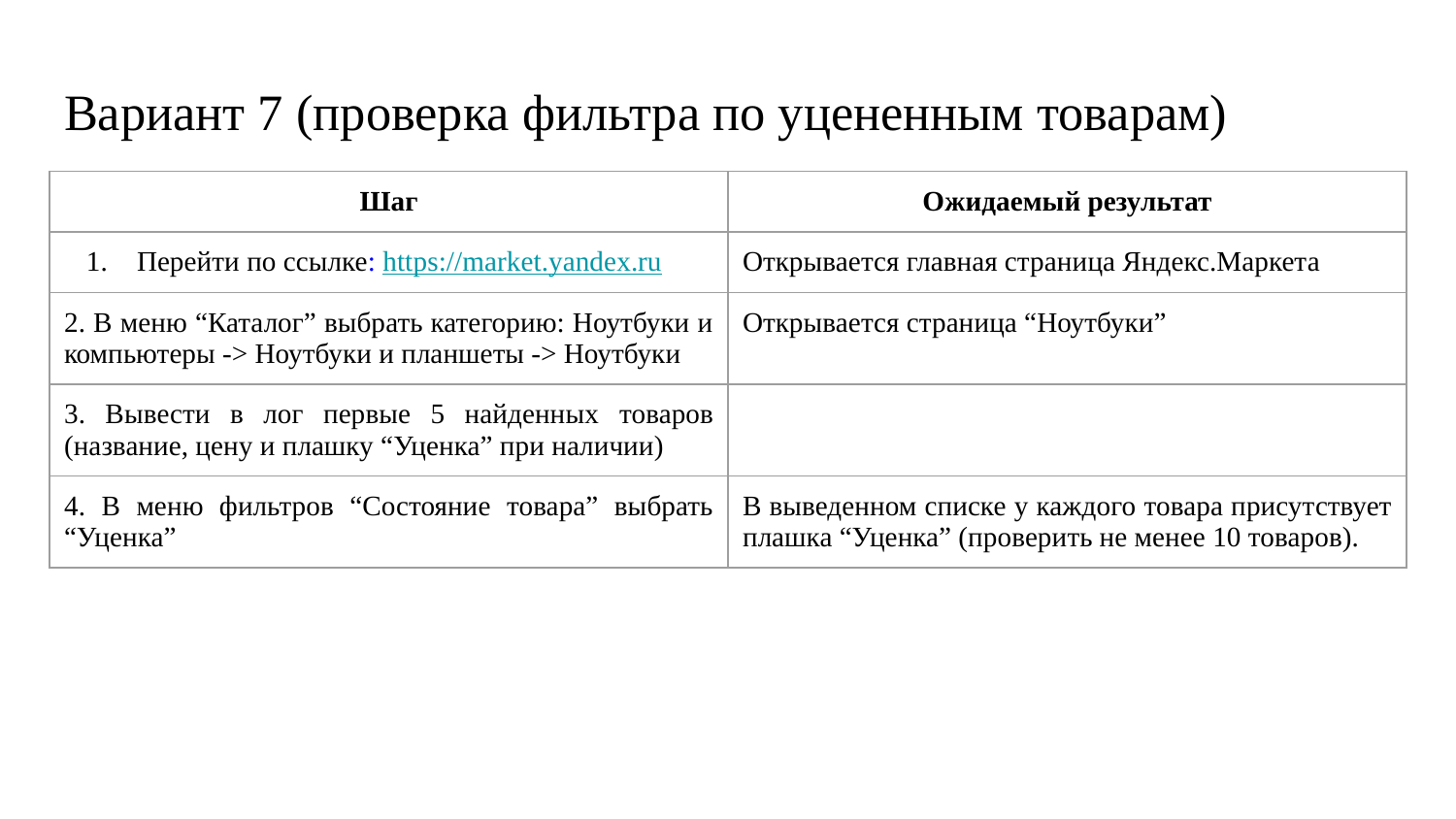

# Вариант 7 (проверка фильтра по уцененным товарам)
| Шаг | Ожидаемый результат |
| --- | --- |
| Перейти по ссылке: https://market.yandex.ru | Открывается главная страница Яндекс.Маркета |
| 2. В меню “Каталог” выбрать категорию: Ноутбуки и компьютеры -> Ноутбуки и планшеты -> Ноутбуки | Открывается страница “Ноутбуки” |
| 3. Вывести в лог первые 5 найденных товаров (название, цену и плашку “Уценка” при наличии) |  |
| 4. В меню фильтров “Состояние товара” выбрать “Уценка” | В выведенном списке у каждого товара присутствует плашка “Уценка” (проверить не менее 10 товаров). |